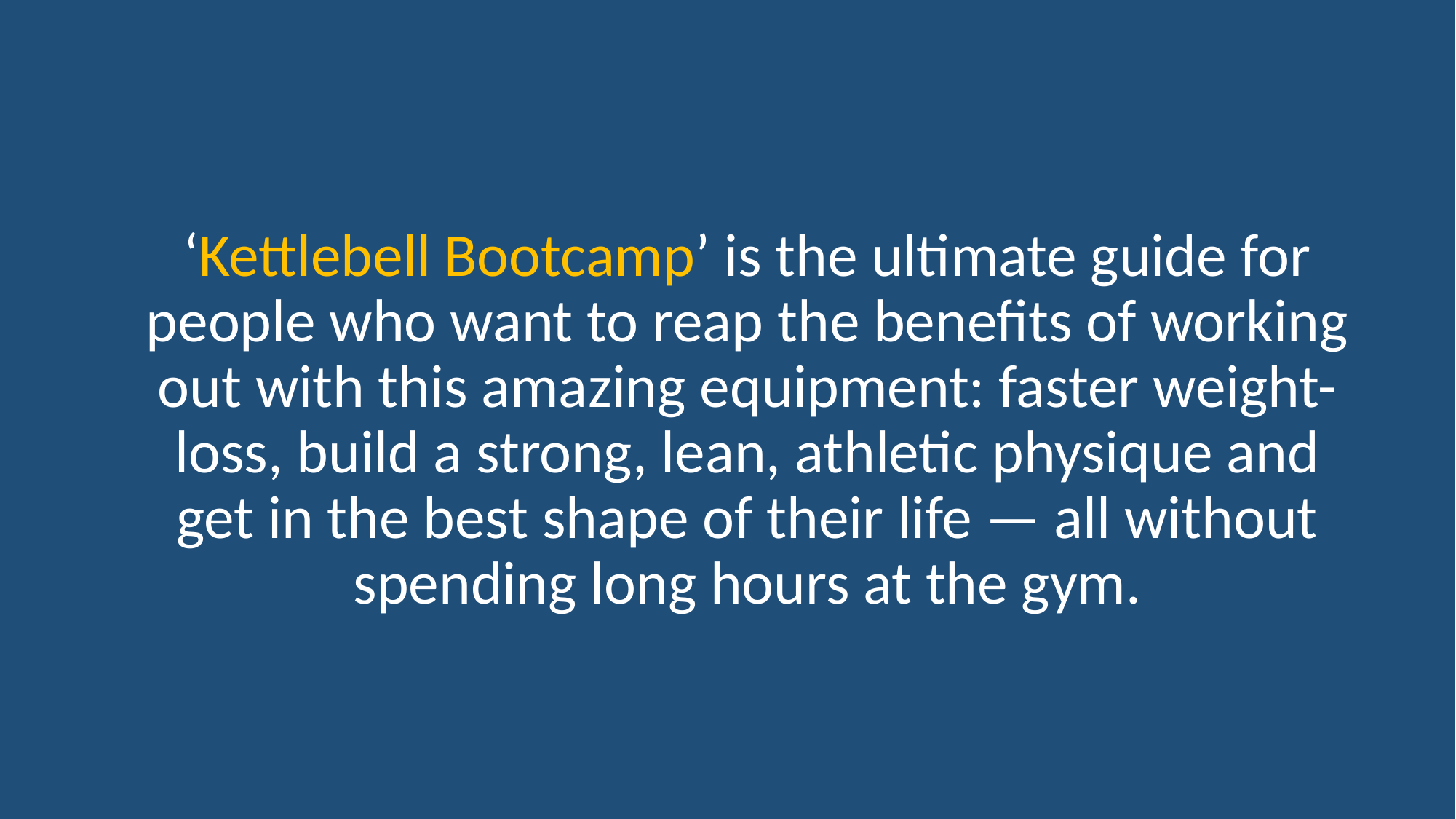

‘Kettlebell Bootcamp’ is the ultimate guide for people who want to reap the benefits of working out with this amazing equipment: faster weight-loss, build a strong, lean, athletic physique and get in the best shape of their life — all without spending long hours at the gym.